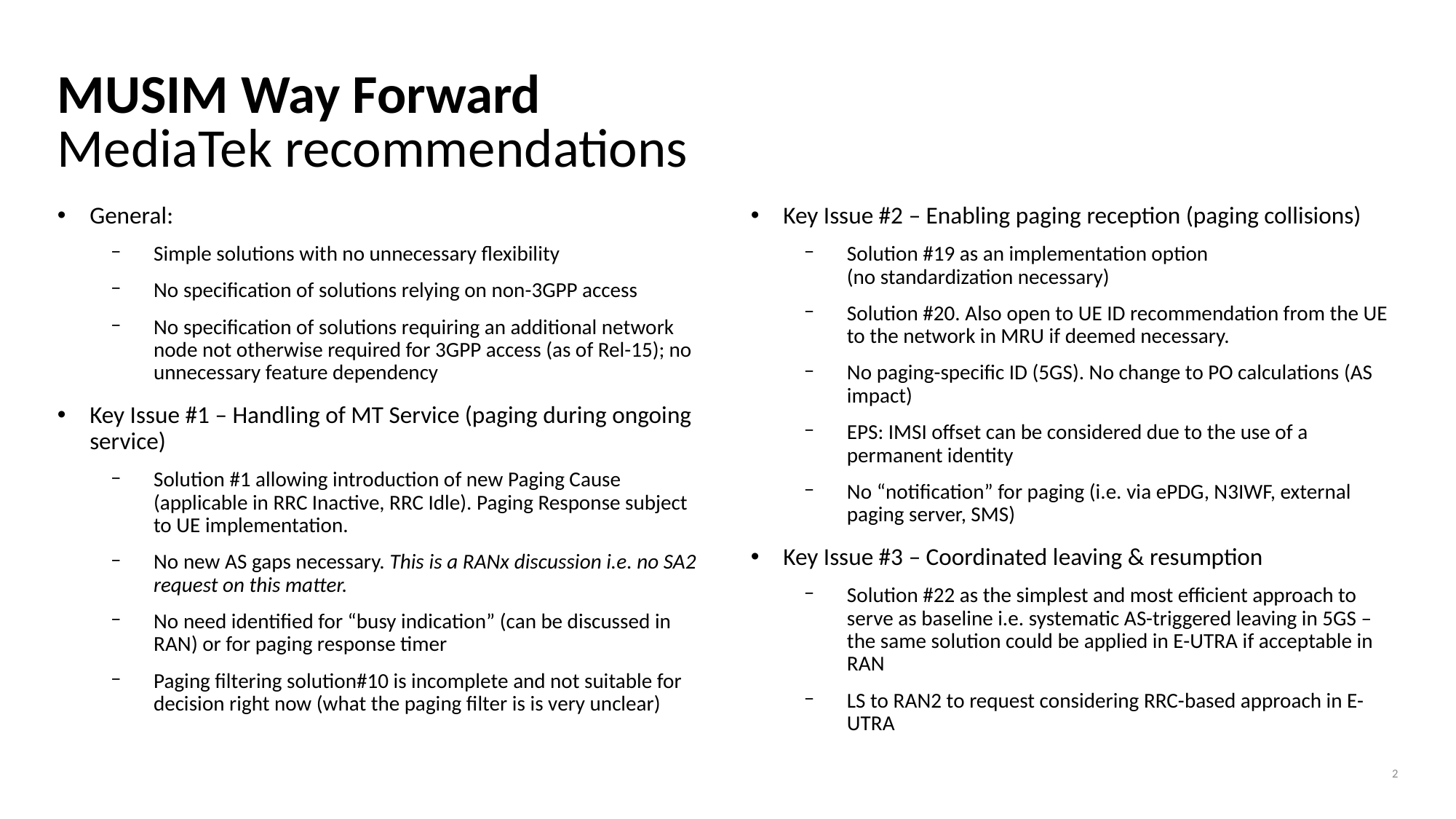

# MUSIM Way Forward MediaTek recommendations
Key Issue #2 – Enabling paging reception (paging collisions)
Solution #19 as an implementation option
(no standardization necessary)
Solution #20. Also open to UE ID recommendation from the UE to the network in MRU if deemed necessary.
No paging-specific ID (5GS). No change to PO calculations (AS impact)
EPS: IMSI offset can be considered due to the use of a permanent identity
No “notification” for paging (i.e. via ePDG, N3IWF, external paging server, SMS)
Key Issue #3 – Coordinated leaving & resumption
Solution #22 as the simplest and most efficient approach to serve as baseline i.e. systematic AS-triggered leaving in 5GS – the same solution could be applied in E-UTRA if acceptable in RAN
LS to RAN2 to request considering RRC-based approach in E-UTRA

General:
Simple solutions with no unnecessary flexibility
No specification of solutions relying on non-3GPP access
No specification of solutions requiring an additional network node not otherwise required for 3GPP access (as of Rel-15); no unnecessary feature dependency
Key Issue #1 – Handling of MT Service (paging during ongoing service)
Solution #1 allowing introduction of new Paging Cause (applicable in RRC Inactive, RRC Idle). Paging Response subject to UE implementation.
No new AS gaps necessary. This is a RANx discussion i.e. no SA2 request on this matter.
No need identified for “busy indication” (can be discussed in RAN) or for paging response timer
Paging filtering solution#10 is incomplete and not suitable for decision right now (what the paging filter is is very unclear)
2